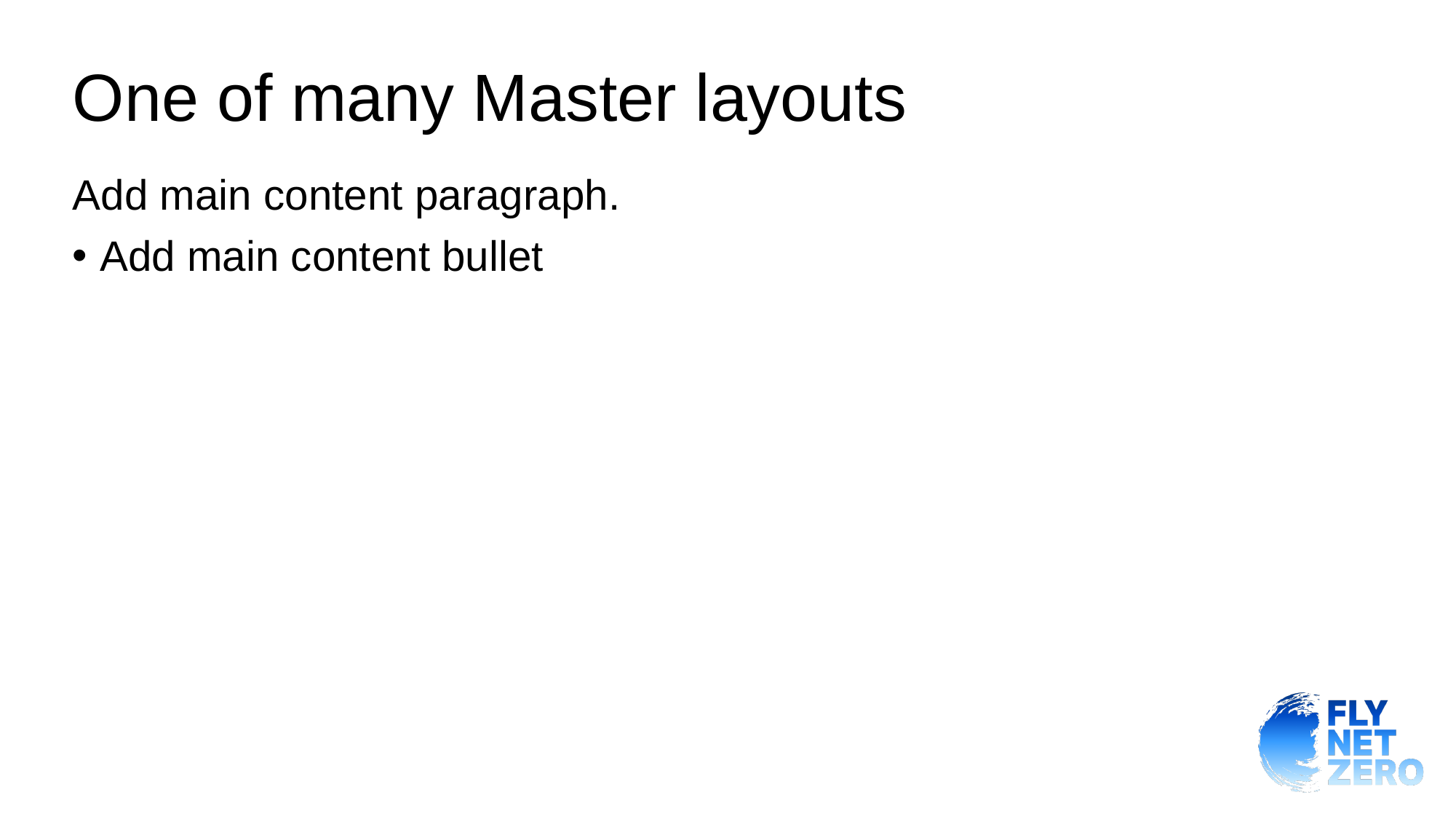

# One of many Master layouts
Add main content paragraph.
Add main content bullet